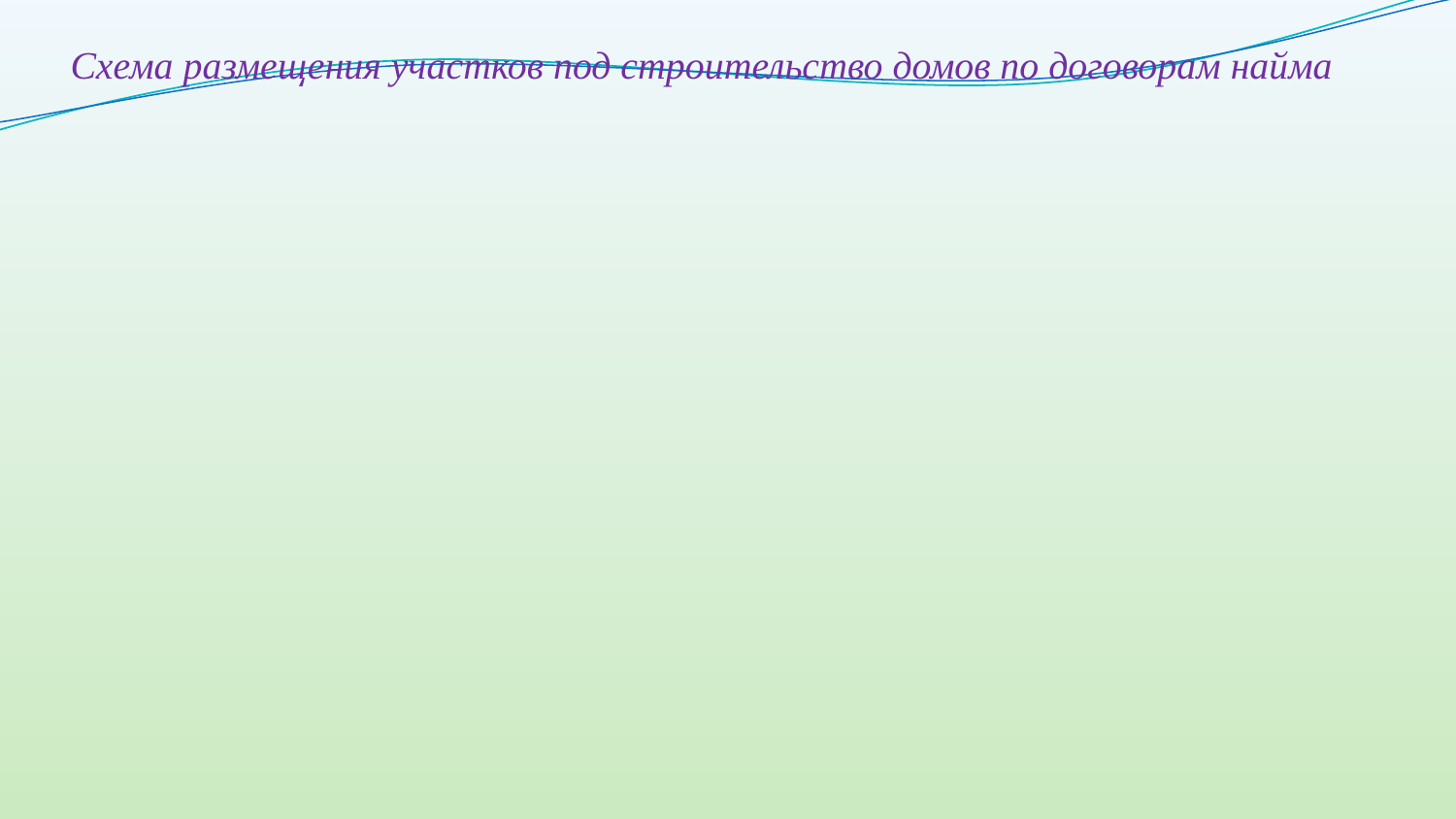

Схема размещения участков под строительство домов по договорам найма